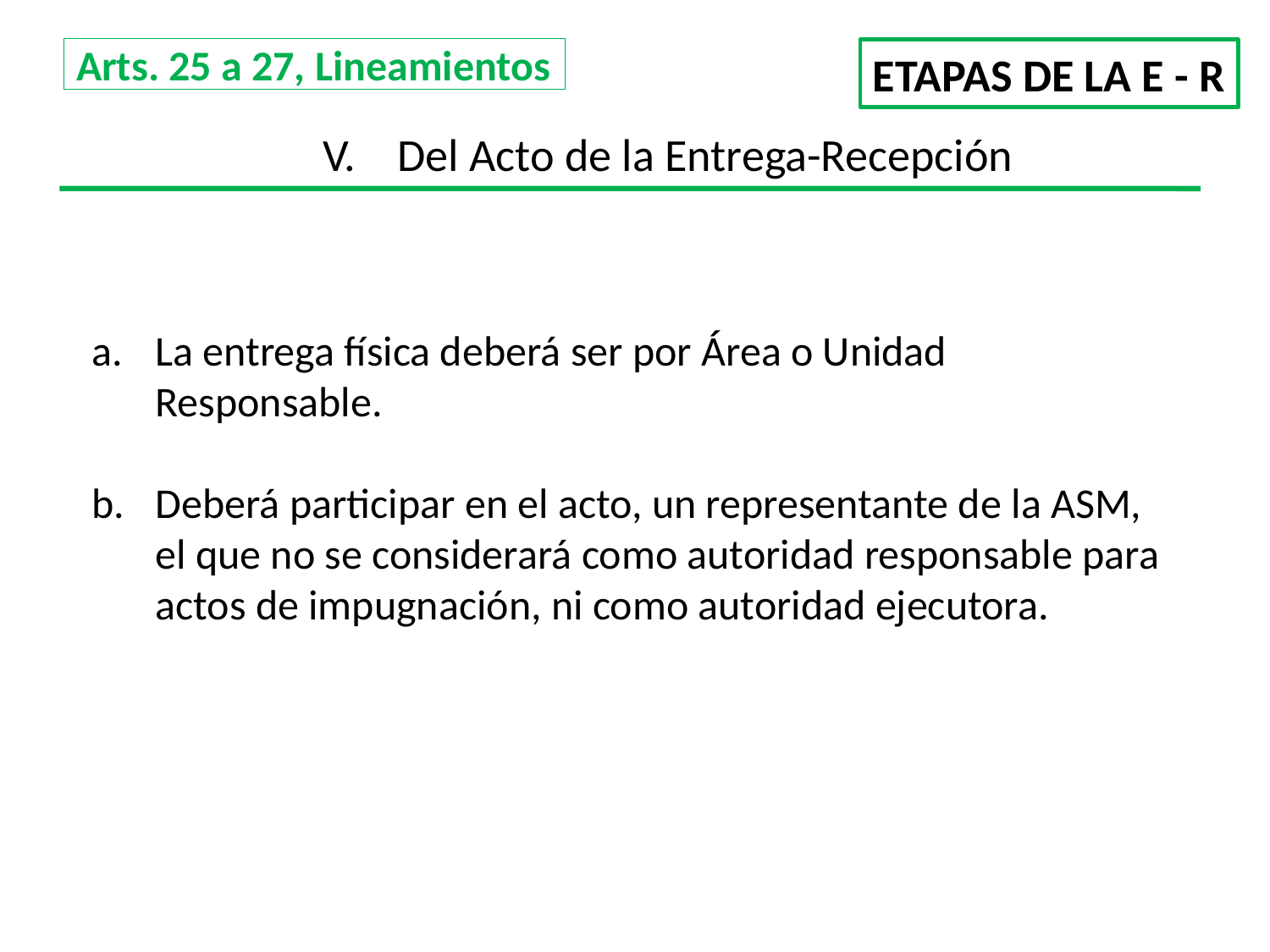

# Arts. 25 a 27, Lineamientos
ETAPAS DE LA E - R
V.    Del Acto de la Entrega-Recepción
La entrega física deberá ser por Área o Unidad Responsable.

Deberá participar en el acto, un representante de la ASM, el que no se considerará como autoridad responsable para actos de impugnación, ni como autoridad ejecutora.